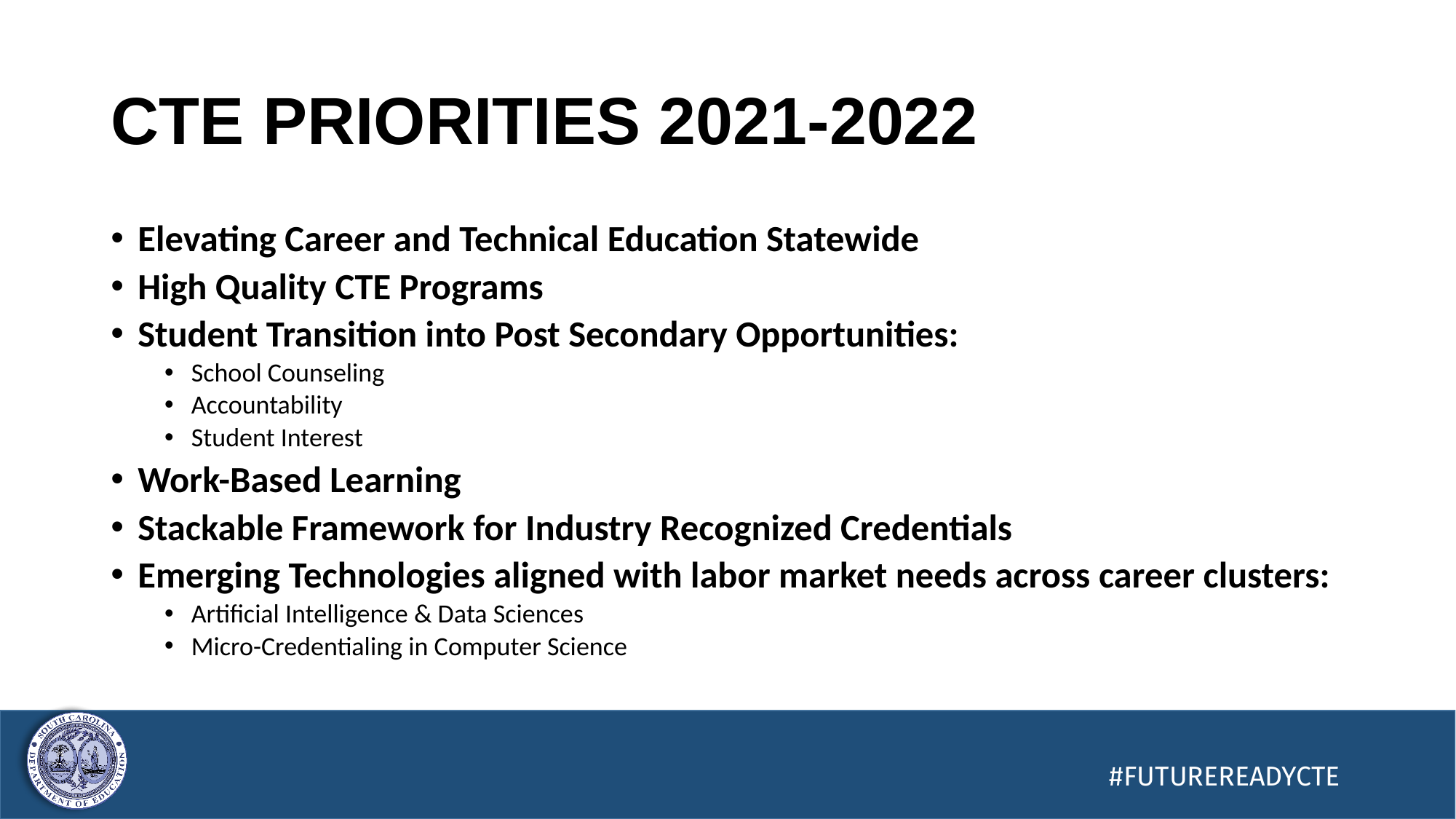

# CTE PRIORITIES 2021-2022

Elevating Career and Technical Education Statewide
High Quality CTE Programs
Student Transition into Post Secondary Opportunities:
School Counseling
Accountability
Student Interest
Work-Based Learning
Stackable Framework for Industry Recognized Credentials
Emerging Technologies aligned with labor market needs across career clusters:
Artificial Intelligence & Data Sciences
Micro-Credentialing in Computer Science